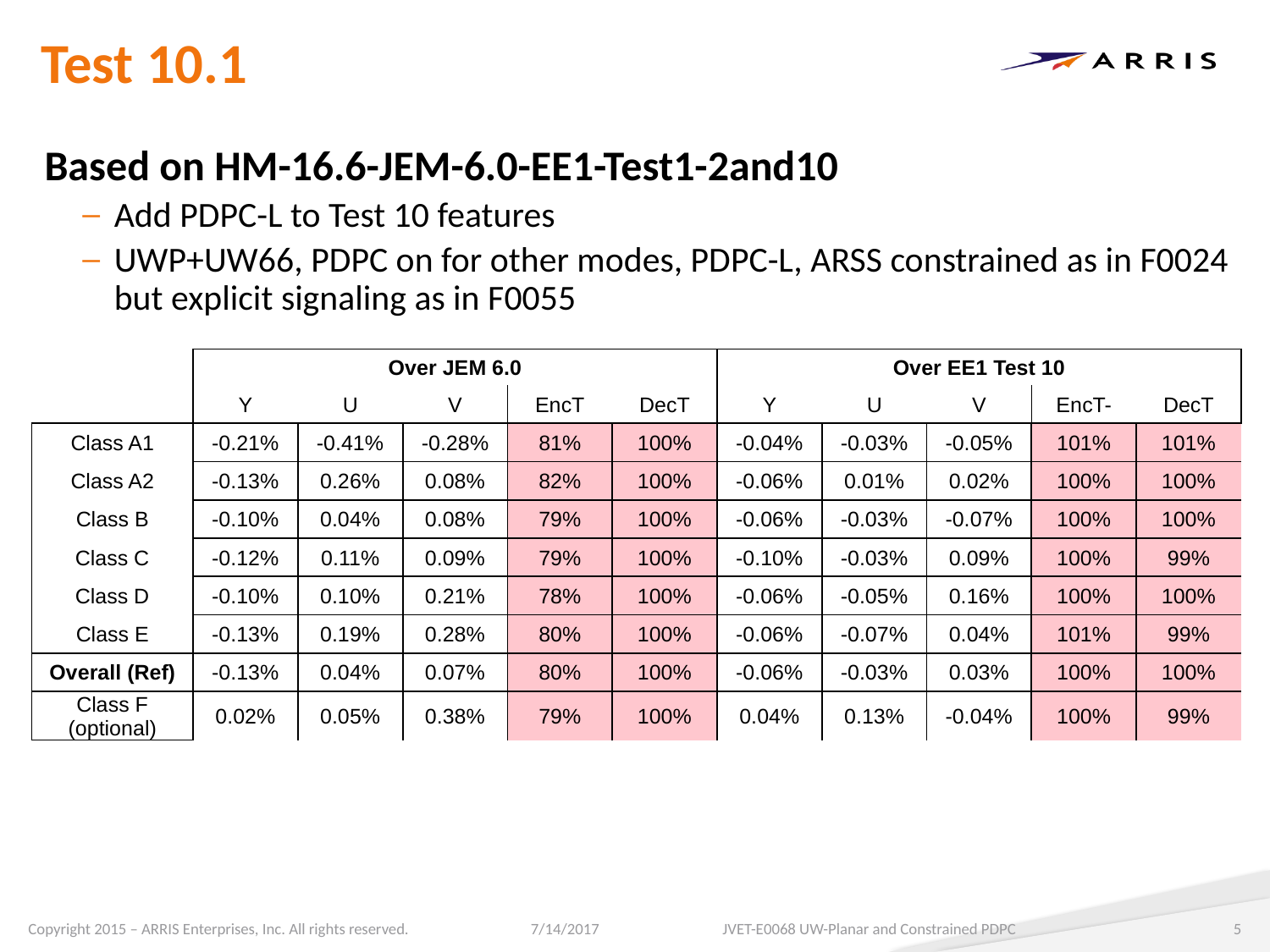

# Test 10.1
Based on HM-16.6-JEM-6.0-EE1-Test1-2and10
Add PDPC-L to Test 10 features
UWP+UW66, PDPC on for other modes, PDPC-L, ARSS constrained as in F0024 but explicit signaling as in F0055

|  | Over JEM 6.0 |  |  |  |  | Over EE1 Test 10 |  |  |  |  |
| --- | --- | --- | --- | --- | --- | --- | --- | --- | --- | --- |
|  | Y | U | V | EncT | DecT | Y | U | V | EncT- | DecT |
| Class A1 | -0.21% | -0.41% | -0.28% | 81% | 100% | -0.04% | -0.03% | -0.05% | 101% | 101% |
| Class A2 | -0.13% | 0.26% | 0.08% | 82% | 100% | -0.06% | 0.01% | 0.02% | 100% | 100% |
| Class B | -0.10% | 0.04% | 0.08% | 79% | 100% | -0.06% | -0.03% | -0.07% | 100% | 100% |
| Class C | -0.12% | 0.11% | 0.09% | 79% | 100% | -0.10% | -0.03% | 0.09% | 100% | 99% |
| Class D | -0.10% | 0.10% | 0.21% | 78% | 100% | -0.06% | -0.05% | 0.16% | 100% | 100% |
| Class E | -0.13% | 0.19% | 0.28% | 80% | 100% | -0.06% | -0.07% | 0.04% | 101% | 99% |
| Overall (Ref) | -0.13% | 0.04% | 0.07% | 80% | 100% | -0.06% | -0.03% | 0.03% | 100% | 100% |
| Class F (optional) | 0.02% | 0.05% | 0.38% | 79% | 100% | 0.04% | 0.13% | -0.04% | 100% | 99% |
7/14/2017
JVET-E0068 UW-Planar and Constrained PDPC
5